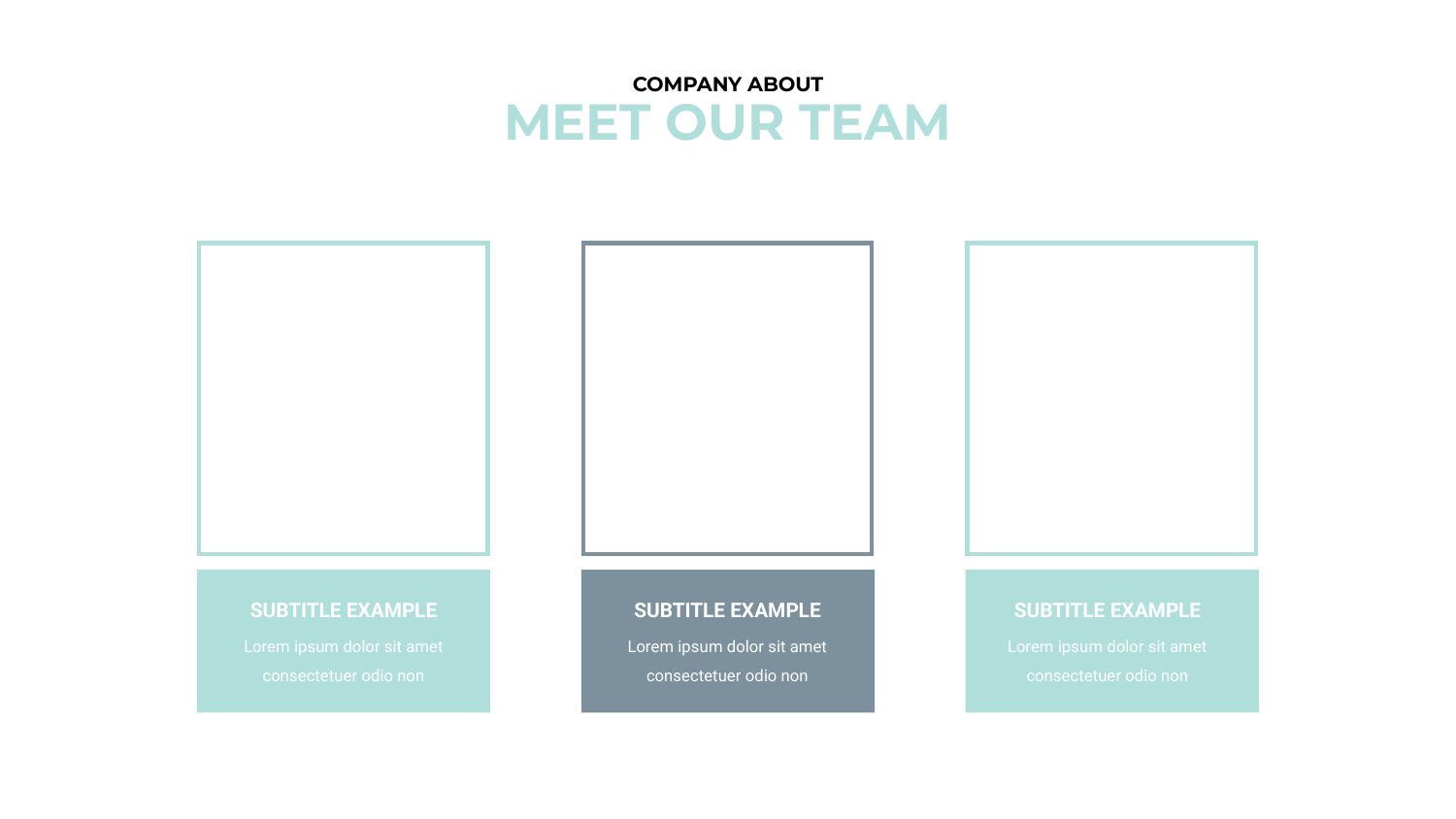

COMPANY ABOUT
MEET OUR TEAM

SUBTITLE EXAMPLE
Lorem ipsum dolor sit amet
consectetuer odio non
SUBTITLE EXAMPLE
Lorem ipsum dolor sit amet
consectetuer odio non
SUBTITLE EXAMPLE
Lorem ipsum dolor sit amet
consectetuer odio non